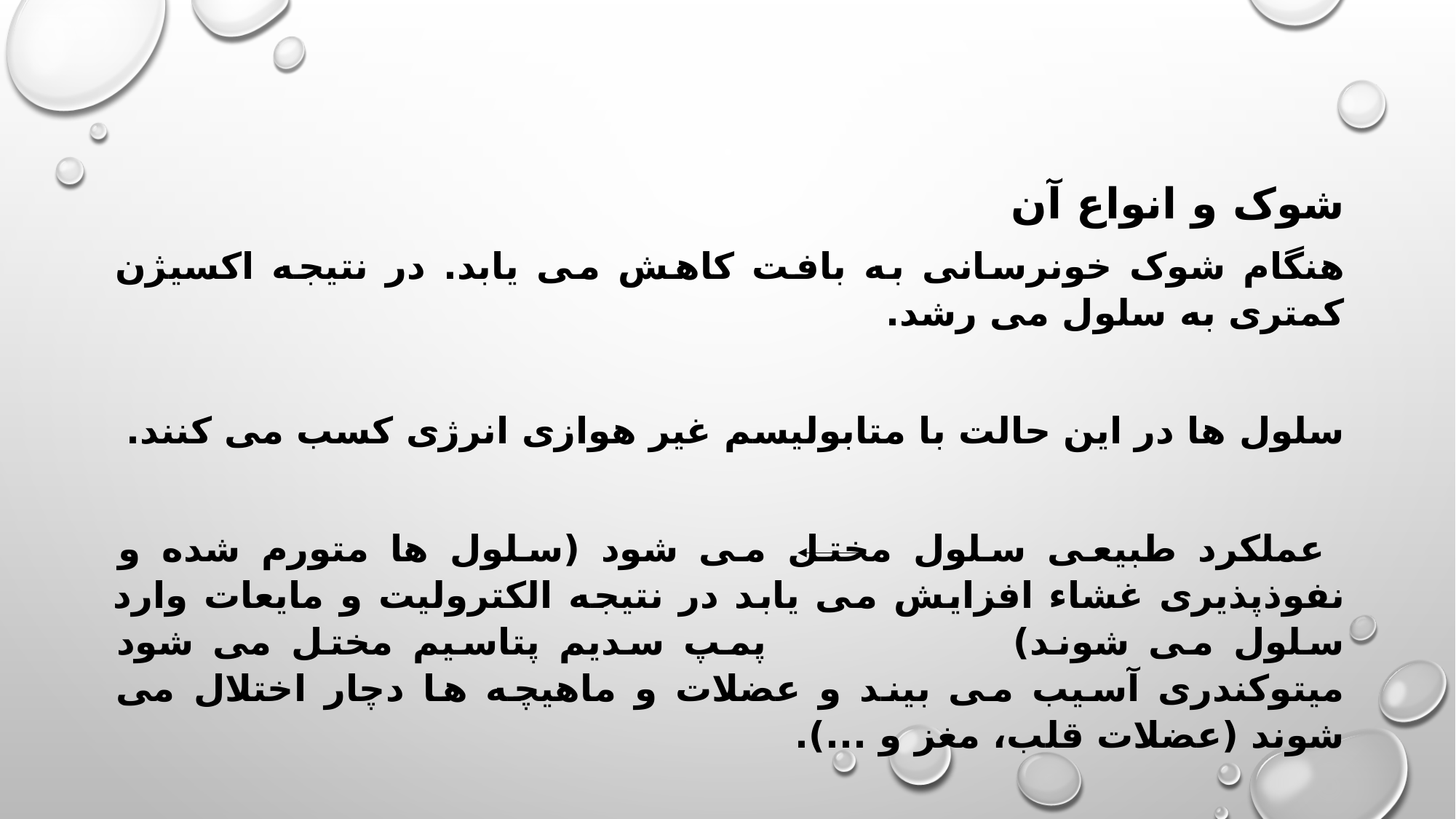

شوک و انواع آن
هنگام شوک خونرسانی به بافت کاهش می یابد. در نتیجه اکسیژن کمتری به سلول می رشد.

سلول ها در این حالت با متابولیسم غیر هوازی انرژی کسب می کنند.

 عملکرد طبیعی سلول مختل می شود (سلول ها متورم شده و نفوذپذیری غشاء افزایش می یابد در نتیجه الکترولیت و مایعات وارد سلول می شوند)             پمپ سدیم پتاسیم مختل می شود میتوکندری آسیب می بیند و عضلات و ماهیچه ها دچار اختلال می شوند (عضلات قلب، مغز و ...).